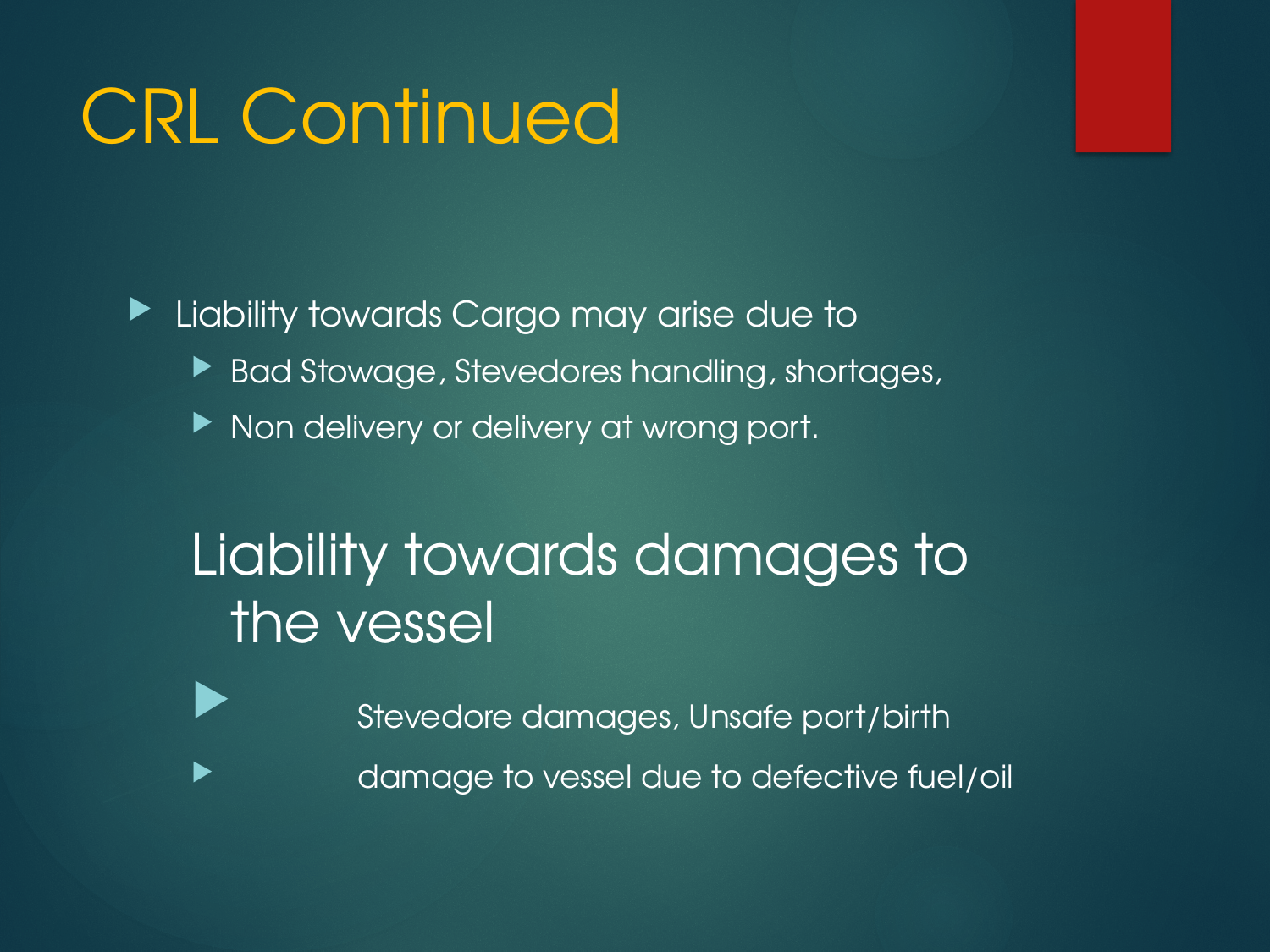

# CRL Continued
Liability towards Cargo may arise due to
Bad Stowage, Stevedores handling, shortages,
Non delivery or delivery at wrong port.

Liability towards damages to the vessel
	Stevedore damages, Unsafe port/birth
	damage to vessel due to defective fuel/oil